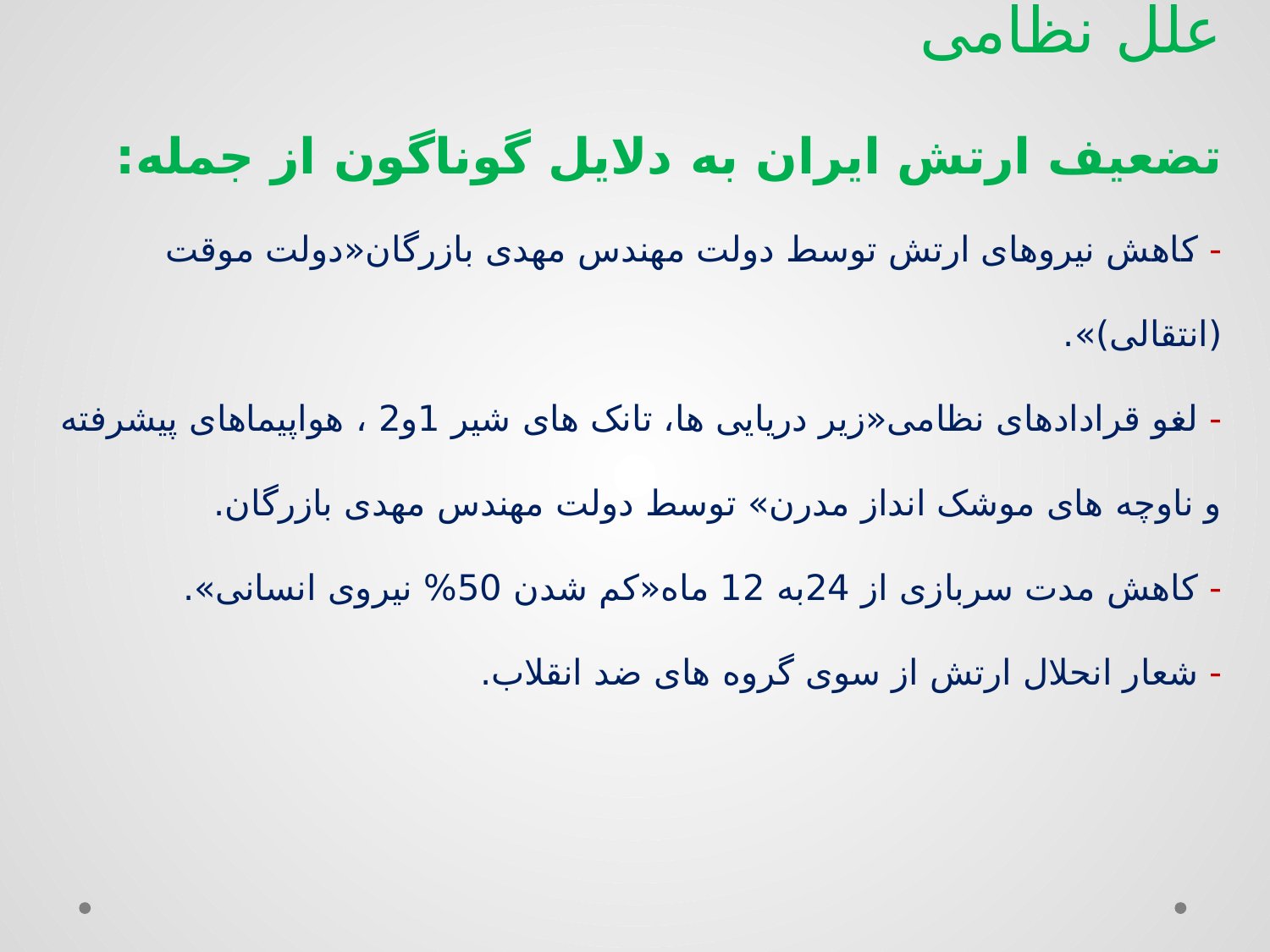

# علل نظامی تضعیف ارتش ایران به دلایل گوناگون از جمله: - کاهش نیروهای ارتش توسط دولت مهندس مهدی بازرگان«دولت موقت (انتقالی)». - لغو قرادادهای نظامی«زیر دریایی ها، تانک های شیر 1و2 ، هواپیماهای پیشرفته و ناوچه های موشک انداز مدرن» توسط دولت مهندس مهدی بازرگان. - کاهش مدت سربازی از 24به 12 ماه«کم شدن 50% نیروی انسانی». - شعار انحلال ارتش از سوی گروه های ضد انقلاب.